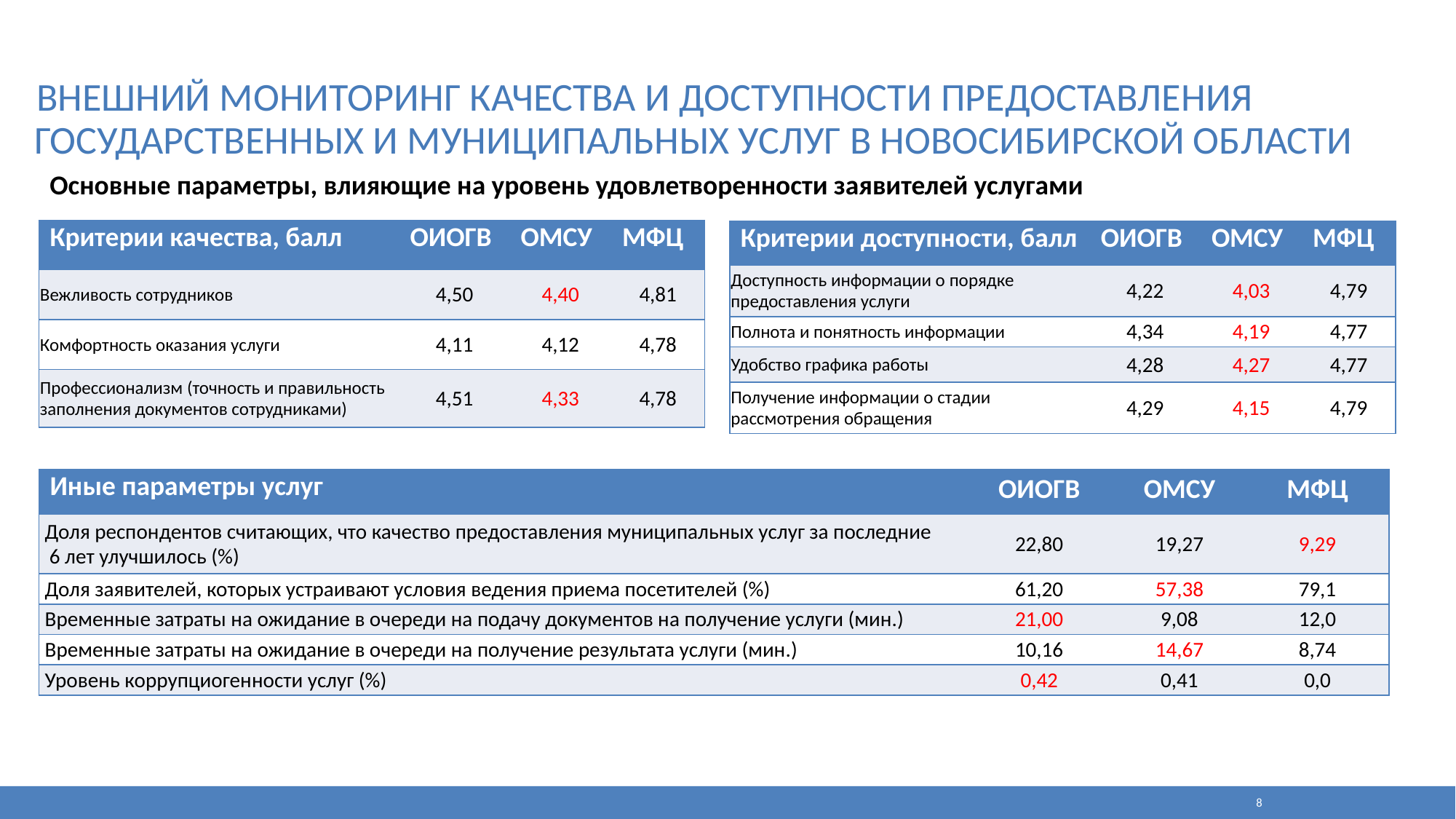

Внешний мониторинг качества и доступности предоставления государственных и муниципальных услуг в Новосибирской области
Основные параметры, влияющие на уровень удовлетворенности заявителей услугами
| Критерии качества, балл | ОИОГВ | ОМСУ | МФЦ |
| --- | --- | --- | --- |
| Вежливость сотрудников | 4,50 | 4,40 | 4,81 |
| Комфортность оказания услуги | 4,11 | 4,12 | 4,78 |
| Профессионализм (точность и правильность заполнения документов сотрудниками) | 4,51 | 4,33 | 4,78 |
| Критерии доступности, балл | ОИОГВ | ОМСУ | МФЦ |
| --- | --- | --- | --- |
| Доступность информации о порядке предоставления услуги | 4,22 | 4,03 | 4,79 |
| Полнота и понятность информации | 4,34 | 4,19 | 4,77 |
| Удобство графика работы | 4,28 | 4,27 | 4,77 |
| Получение информации о стадии рассмотрения обращения | 4,29 | 4,15 | 4,79 |
| Иные параметры услуг | ОИОГВ | ОМСУ | МФЦ |
| --- | --- | --- | --- |
| Доля респондентов считающих, что качество предоставления муниципальных услуг за последние 6 лет улучшилось (%) | 22,80 | 19,27 | 9,29 |
| Доля заявителей, которых устраивают условия ведения приема посетителей (%) | 61,20 | 57,38 | 79,1 |
| Временные затраты на ожидание в очереди на подачу документов на получение услуги (мин.) | 21,00 | 9,08 | 12,0 |
| Временные затраты на ожидание в очереди на получение результата услуги (мин.) | 10,16 | 14,67 | 8,74 |
| Уровень коррупциогенности услуг (%) | 0,42 | 0,41 | 0,0 |
8